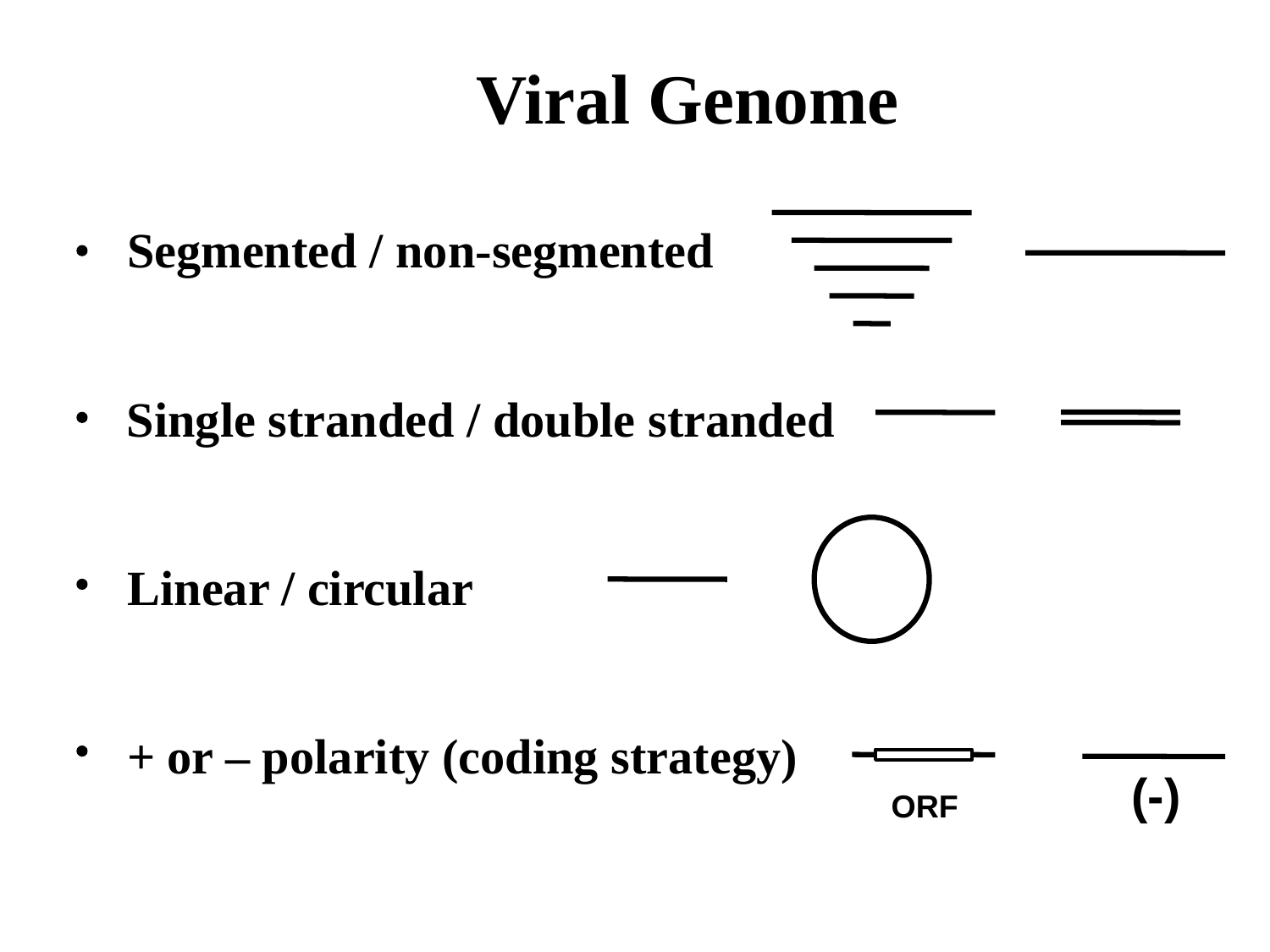

Viral Genome
Segmented / non-segmented

Single stranded / double stranded

Linear / circular

+ or – polarity (coding strategy)

(-)
ORF